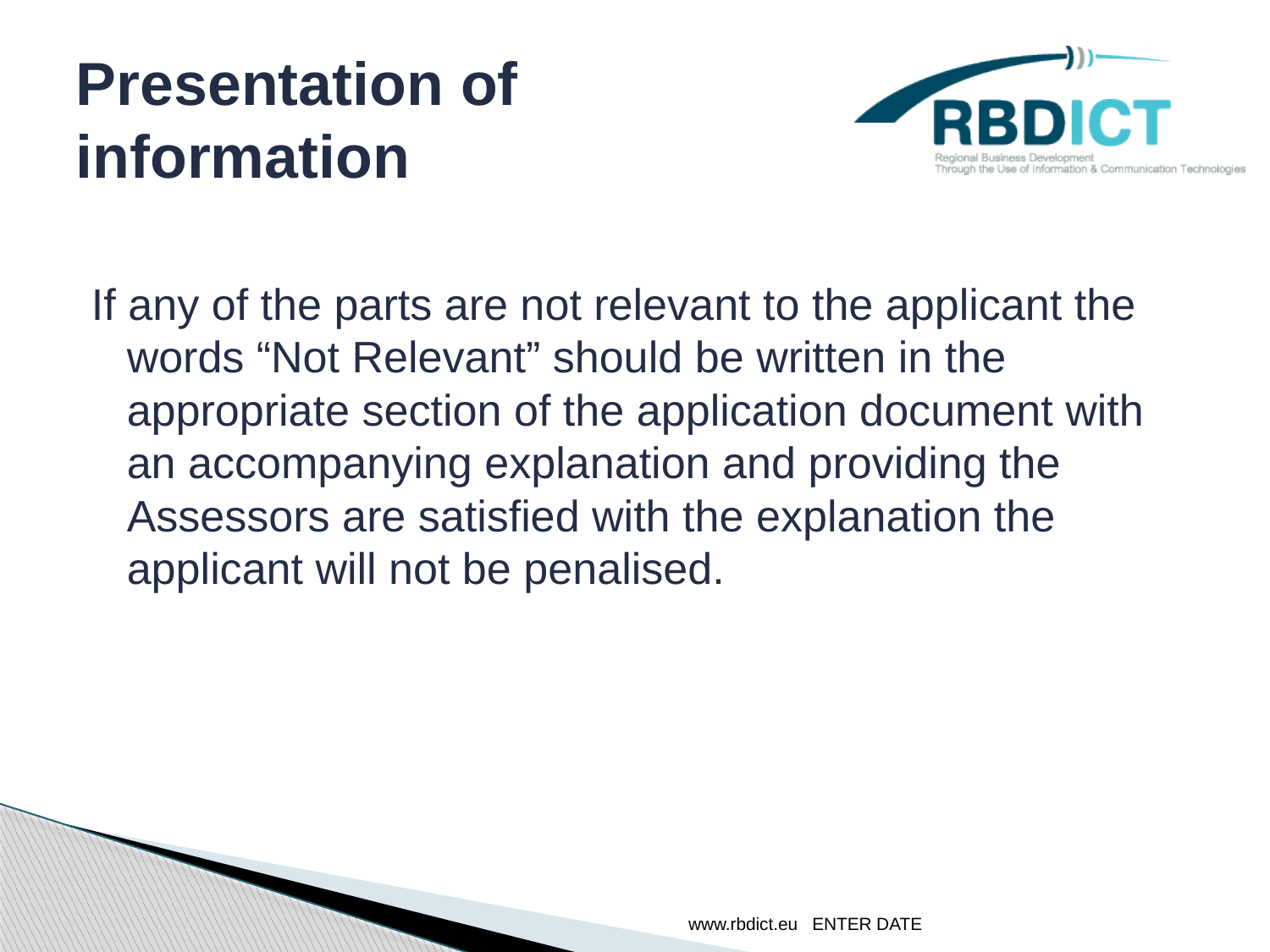

# Presentation of information

If any of the parts are not relevant to the applicant the words “Not Relevant” should be written in the appropriate section of the application document with an accompanying explanation and providing the Assessors are satisfied with the explanation the applicant will not be penalised.
www.rbdict.eu   ENTER DATE